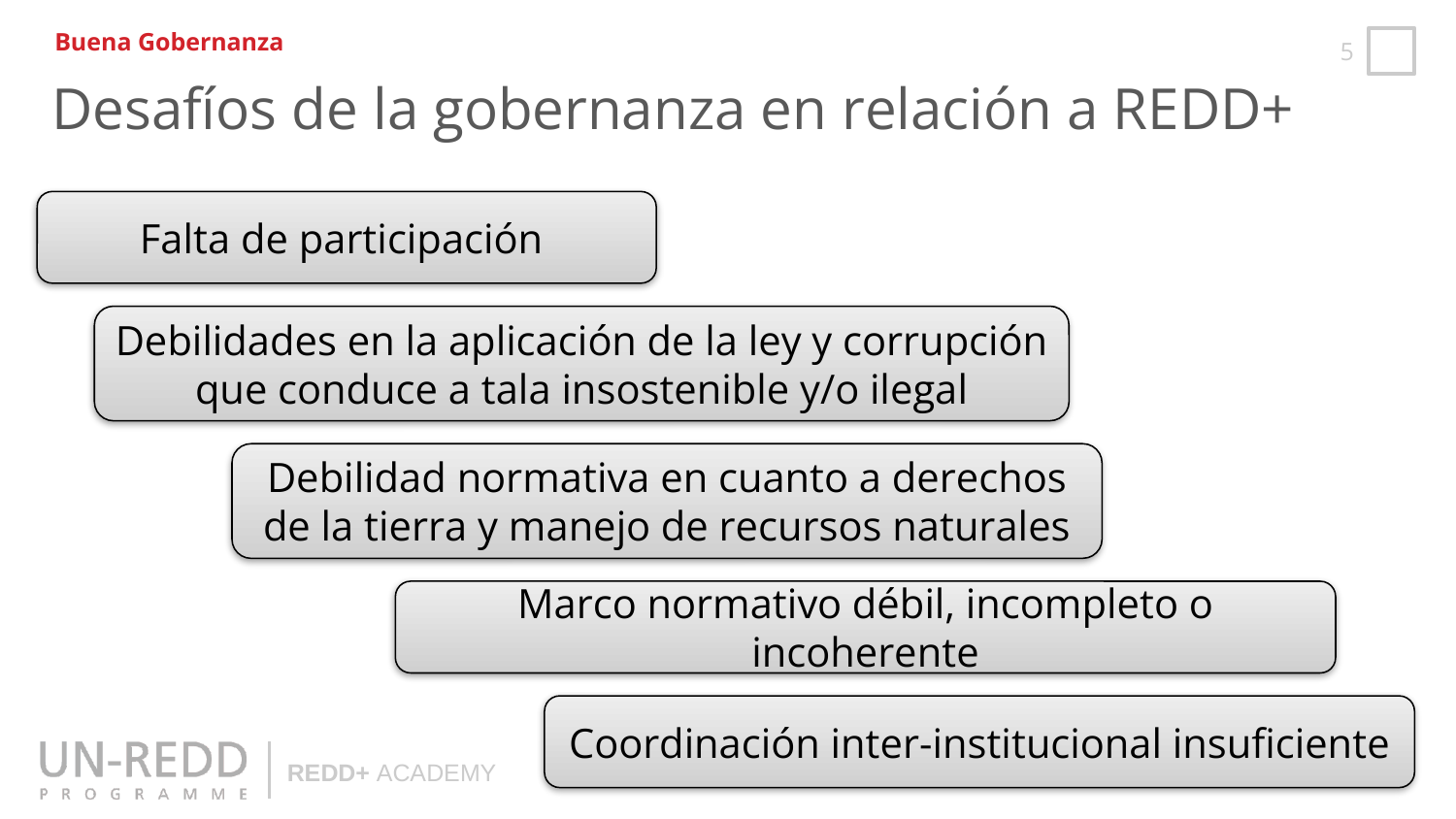

Buena Gobernanza
Desafíos de la gobernanza en relación a REDD+
Falta de participación
Debilidades en la aplicación de la ley y corrupción que conduce a tala insostenible y/o ilegal
Debilidad normativa en cuanto a derechos de la tierra y manejo de recursos naturales
Marco normativo débil, incompleto o incoherente
Coordinación inter-institucional insuficiente